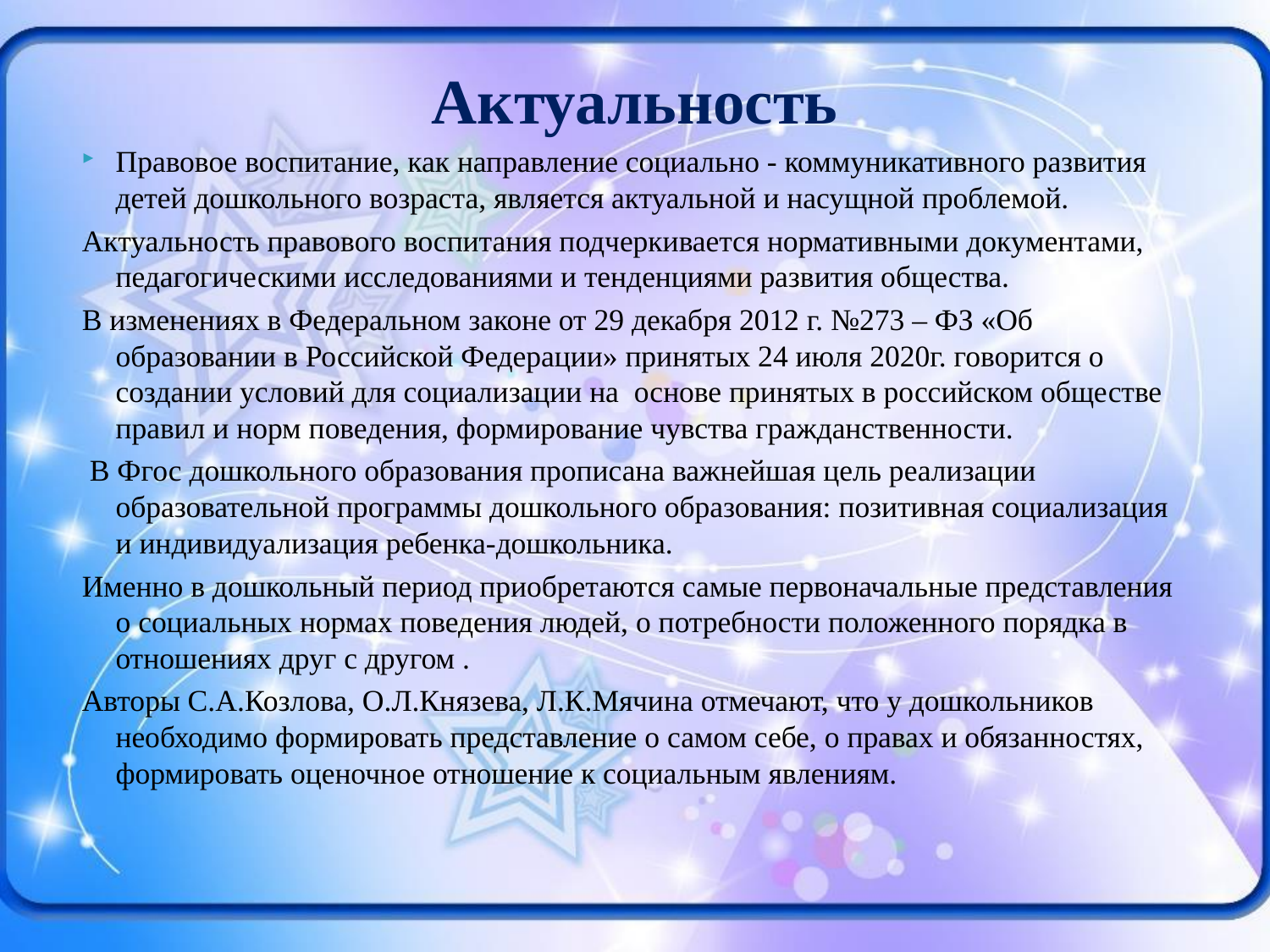

# Актуальность
Правовое воспитание, как направление социально - коммуникативного развития детей дошкольного возраста, является актуальной и насущной проблемой.
Актуальность правового воспитания подчеркивается нормативными документами, педагогическими исследованиями и тенденциями развития общества.
В изменениях в Федеральном законе от 29 декабря 2012 г. №273 – ФЗ «Об образовании в Российской Федерации» принятых 24 июля 2020г. говорится о создании условий для социализации на  основе принятых в российском обществе правил и норм поведения, формирование чувства гражданственности.
 В Фгос дошкольного образования прописана важнейшая цель реализации образовательной программы дошкольного образования: позитивная социализация и индивидуализация ребенка-дошкольника.
Именно в дошкольный период приобретаются самые первоначальные представления о социальных нормах поведения людей, о потребности положенного порядка в отношениях друг с другом .
Авторы С.А.Козлова, О.Л.Князева, Л.К.Мячина отмечают, что у дошкольников необходимо формировать представление о самом себе, о правах и обязанностях, формировать оценочное отношение к социальным явлениям.